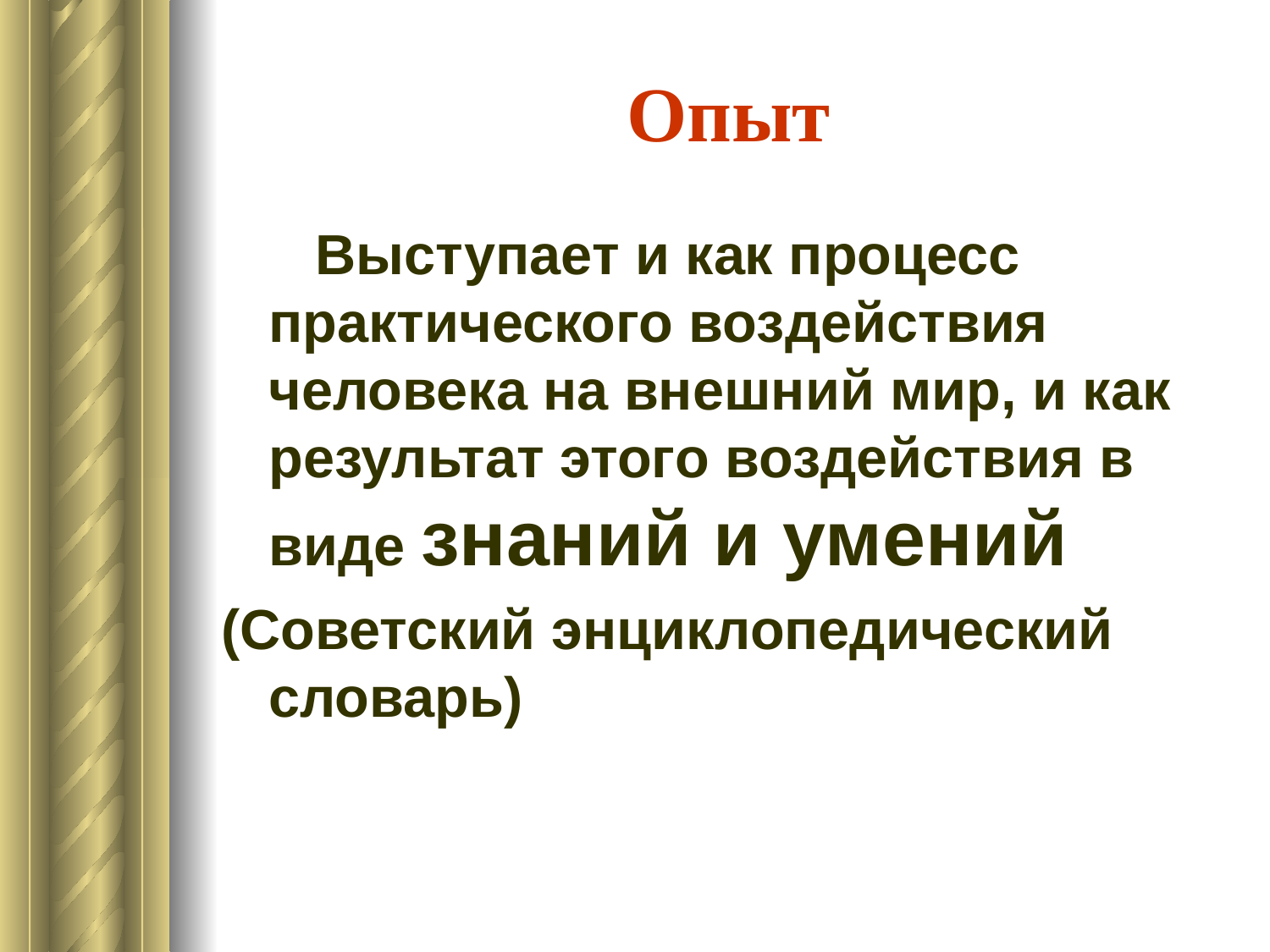

# Опыт
      Выступает и как процесс практического воздействия человека на внешний мир, и как результат этого воздействия в виде знаний и умений
(Советский энциклопедический словарь)